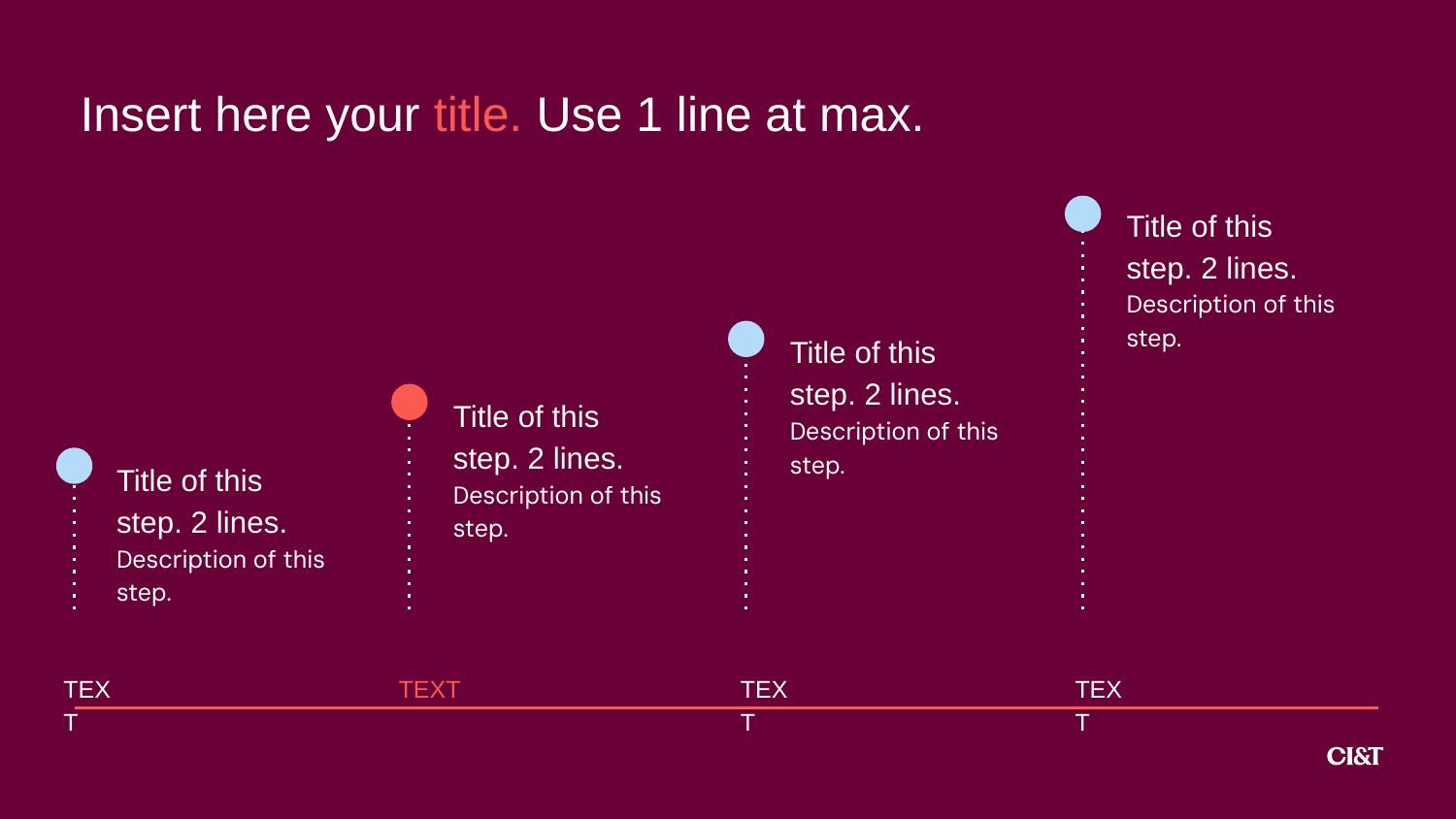

Insert here your title. Use 1 line at max.
Title of this step. 2 lines.
Description of this step.

Title of this step. 2 lines.
Description of this step.

Title of this step. 2 lines.
Description of this step.

Title of this step. 2 lines.
Description of this step.
TEXT
TEXT
TEXT
TEXT